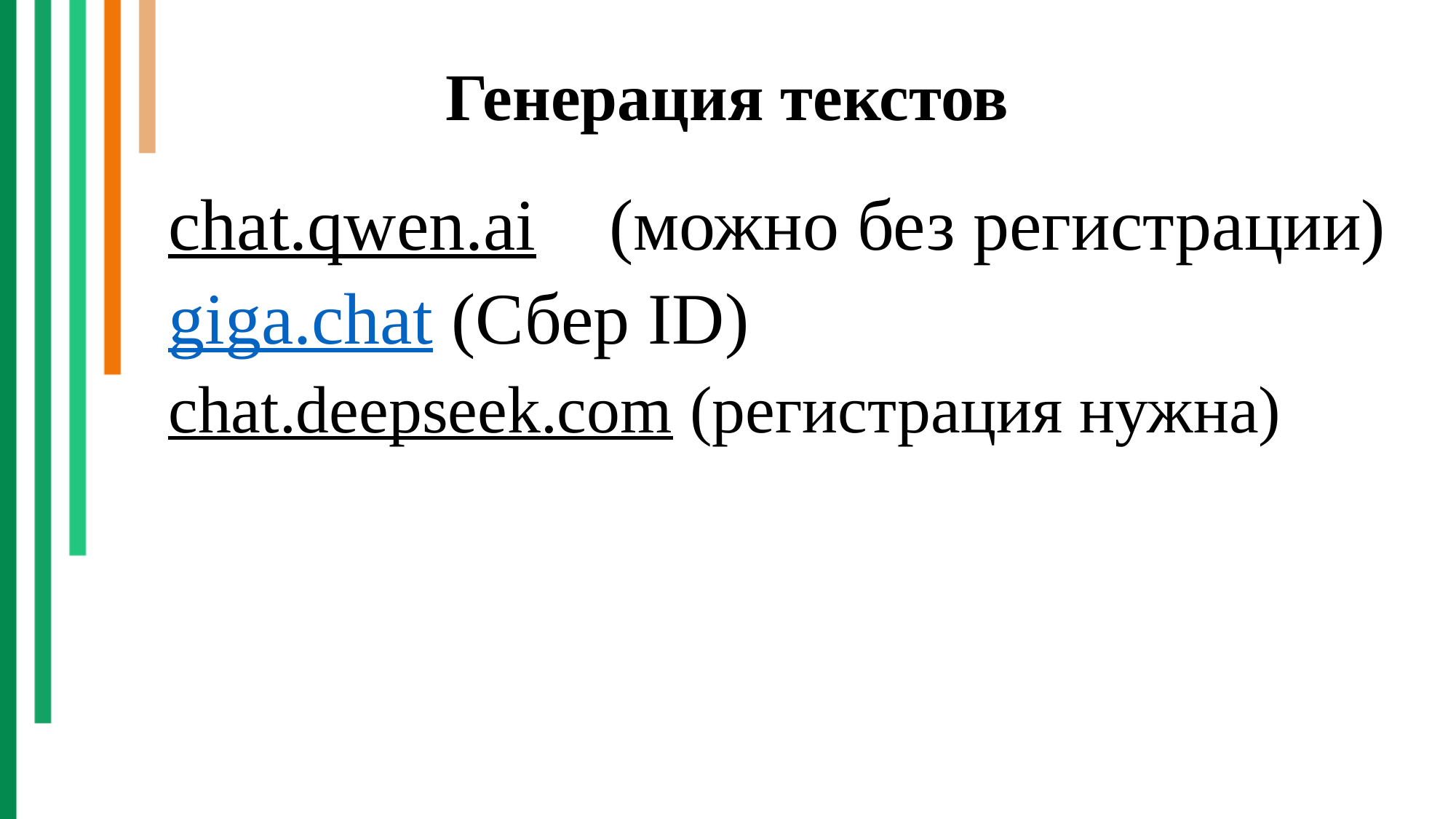

# Генерация текстов
chat.qwen.ai    (можно без регистрации)
giga.chat (Сбер ID)
chat.deepseek.com (регистрация нужна)